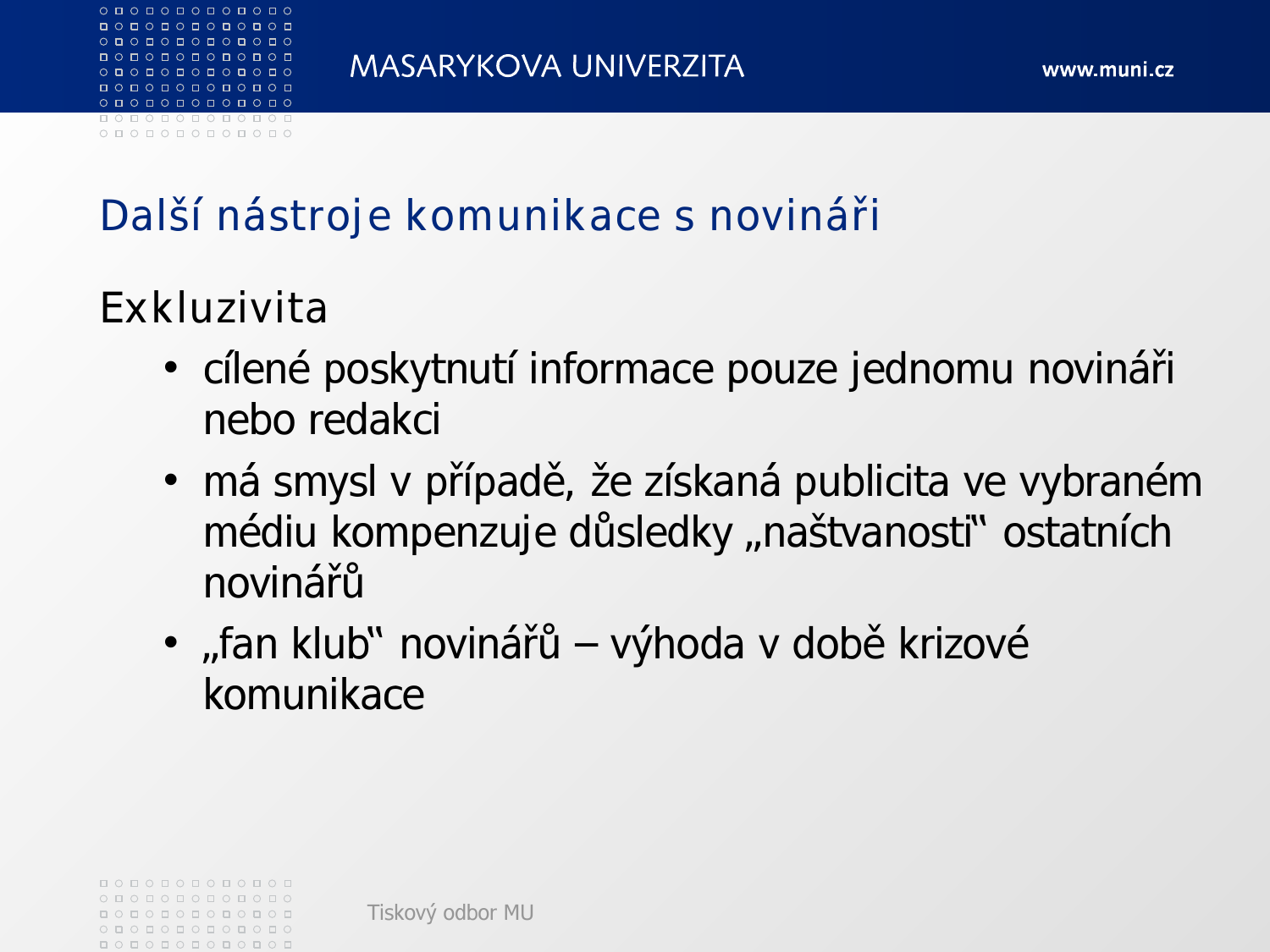

# Další nástroje komunikace s novináři
Exkluzivita
cílené poskytnutí informace pouze jednomu novináři nebo redakci
má smysl v případě, že získaná publicita ve vybraném médiu kompenzuje důsledky „naštvanosti“ ostatních novinářů
„fan klub“ novinářů – výhoda v době krizové komunikace
Tiskový odbor MU